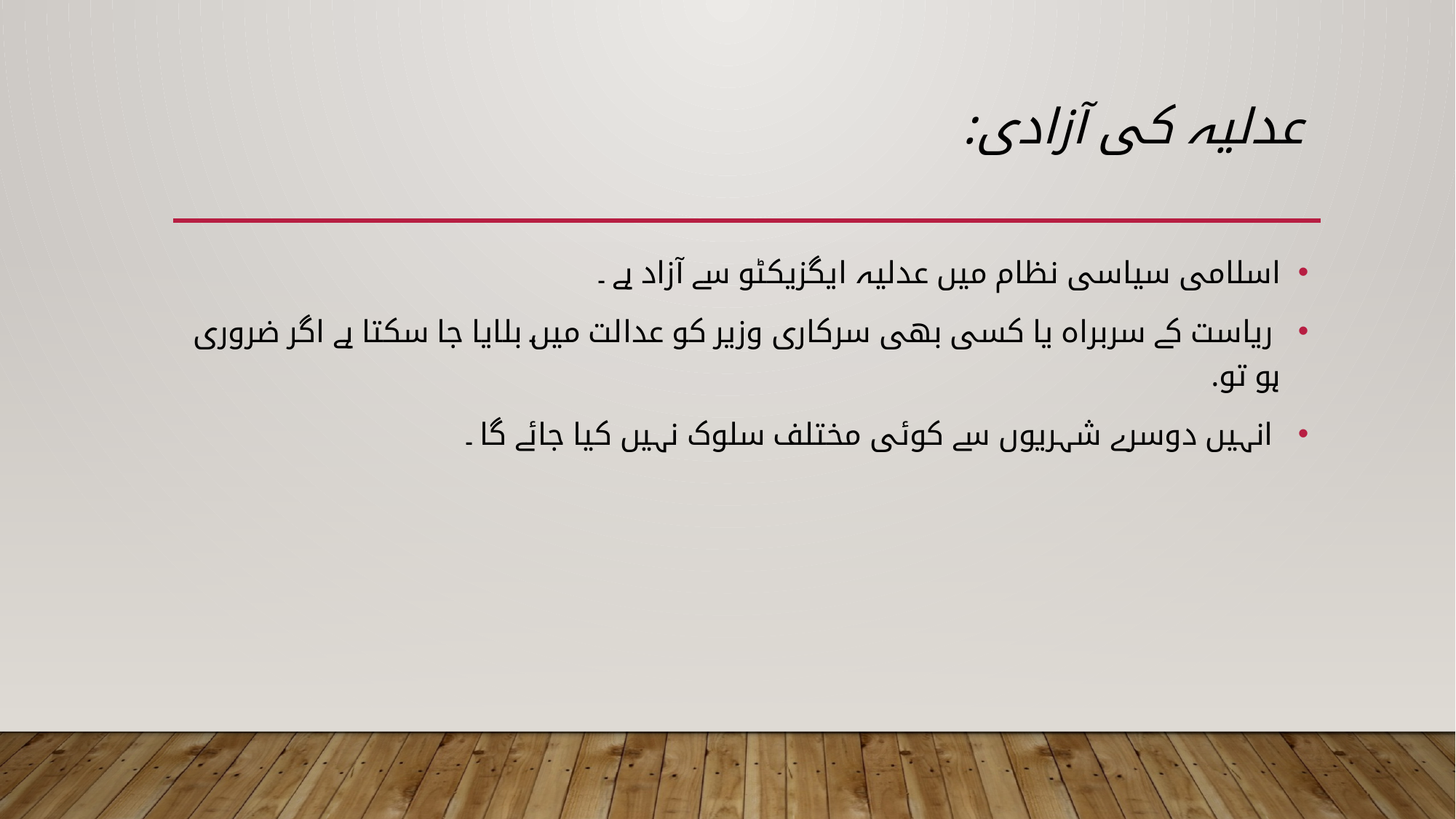

# عدلیہ کی آزادی:
اسلامی سیاسی نظام میں عدلیہ ایگزیکٹو سے آزاد ہے ۔
 ریاست کے سربراہ یا کسی بھی سرکاری وزیر کو عدالت میں بلایا جا سکتا ہے اگر ضروری ہو تو.
 انہیں دوسرے شہریوں سے کوئی مختلف سلوک نہیں کیا جائے گا ۔